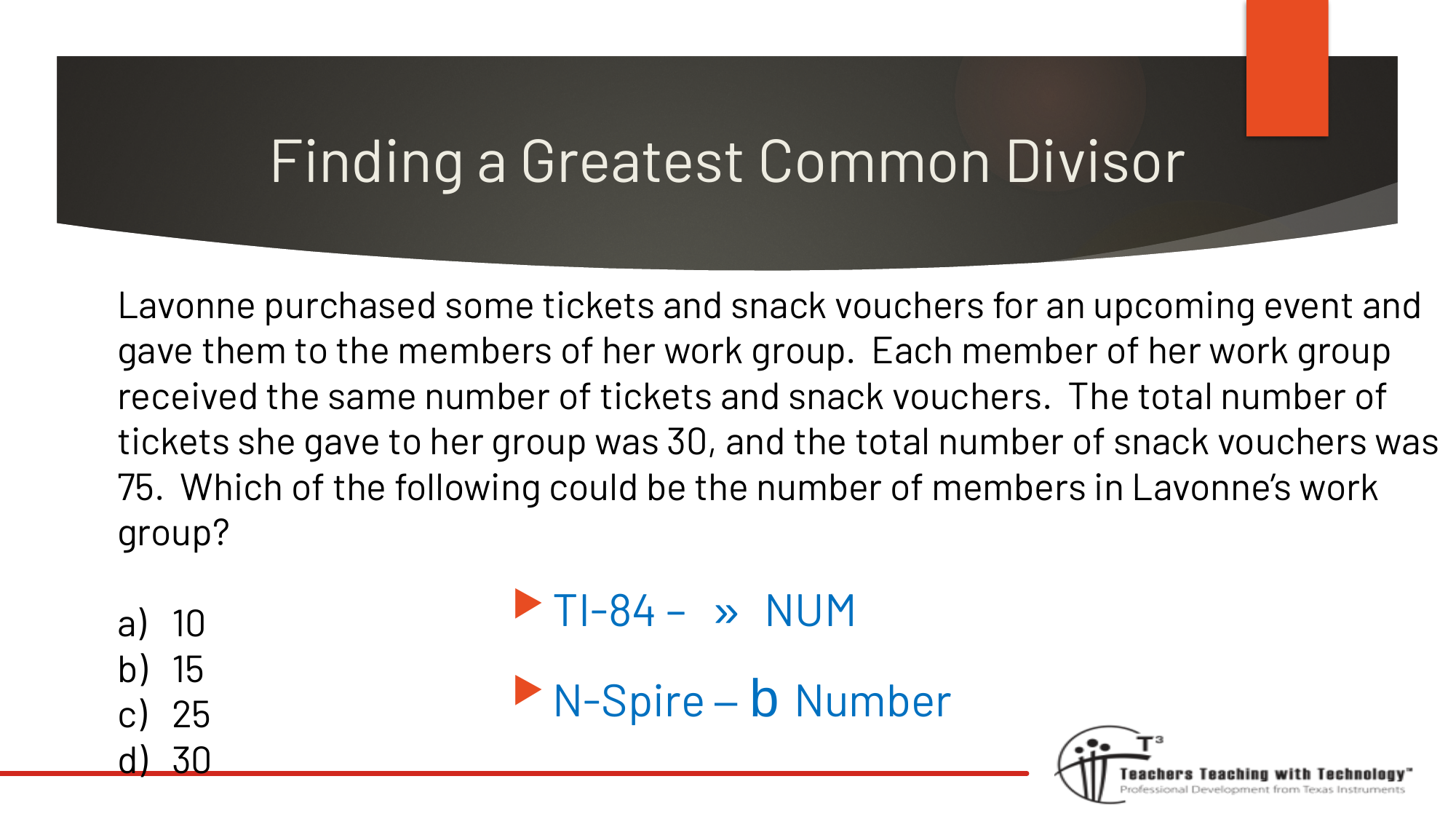

# Finding a Greatest Common Divisor

Lavonne purchased some tickets and snack vouchers for an upcoming event and gave them to the members of her work group.  Each member of her work group received the same number of tickets and snack vouchers.  The total number of tickets she gave to her group was 30, and the total number of snack vouchers was 75.  Which of the following could be the number of members in Lavonne’s work group?

10
15
25
30

TI-84 –   »  NUM
N-Spire – b Number